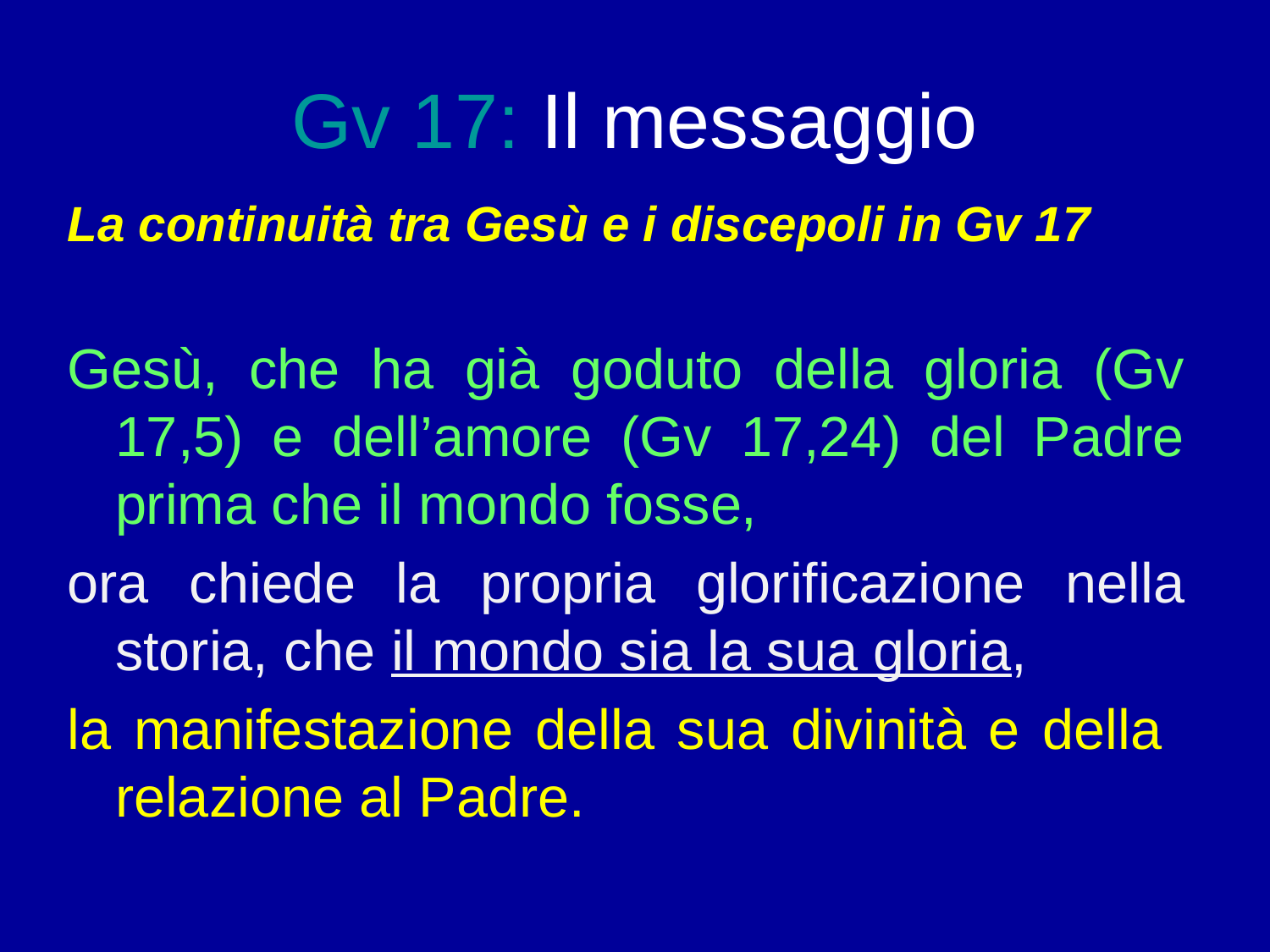

# Gv 17: Il messaggio
La continuità tra Gesù e i discepoli in Gv 17

Gesù, che ha già goduto della gloria (Gv 17,5) e dell’amore (Gv 17,24) del Padre prima che il mondo fosse,
ora chiede la propria glorificazione nella storia, che il mondo sia la sua gloria,
la manifestazione della sua divinità e della  relazione al Padre.